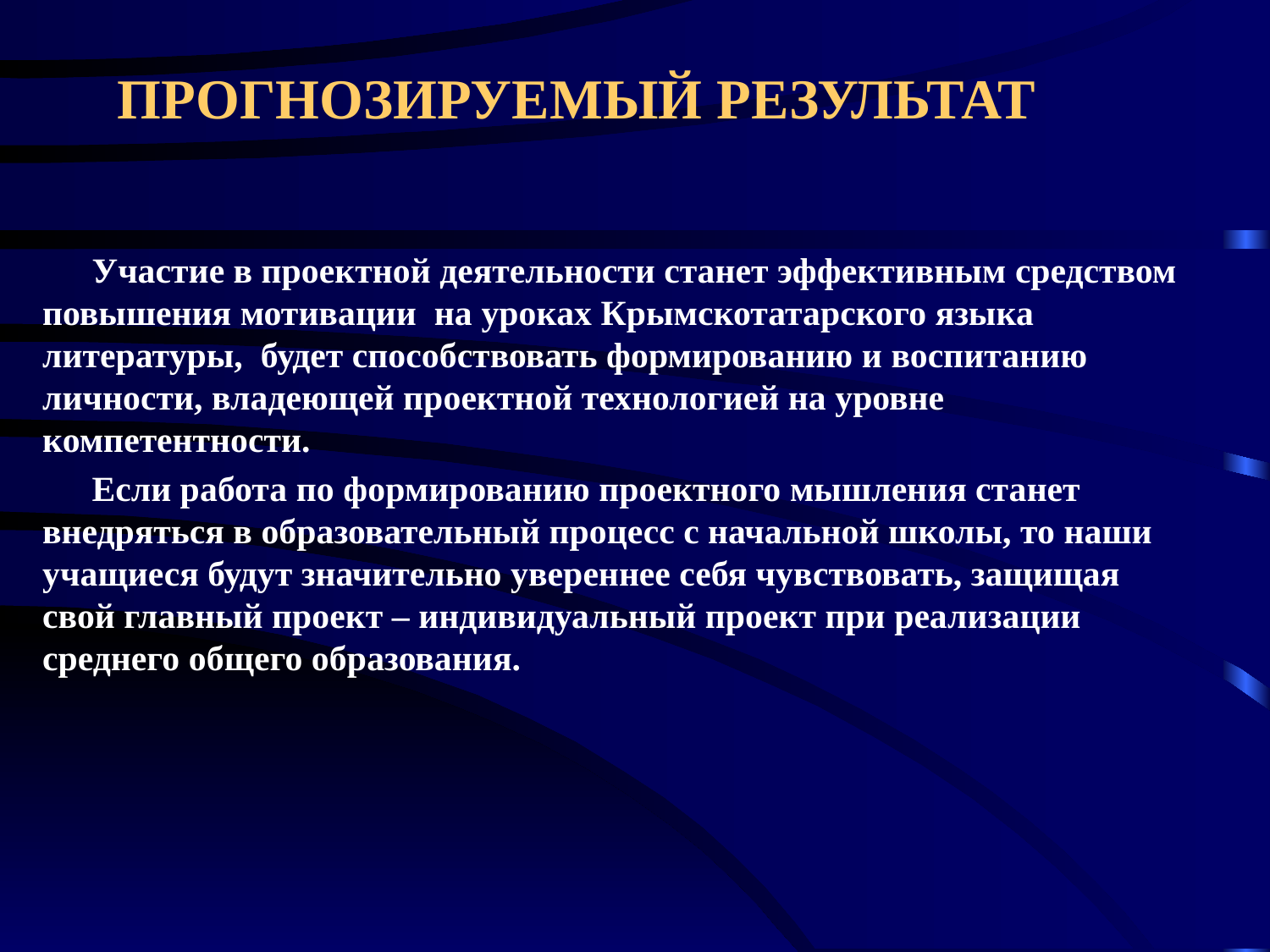

# прогнозируемый результат
Участие в проектной деятельности станет эффективным средством повышения мотивации  на уроках Крымскотатарского языка литературы,  будет способствовать формированию и воспитанию личности, владеющей проектной технологией на уровне компетентности.
Если работа по формированию проектного мышления станет внедряться в образовательный процесс с начальной школы, то наши учащиеся будут значительно увереннее себя чувствовать, защищая свой главный проект – индивидуальный проект при реализации  среднего общего образования.